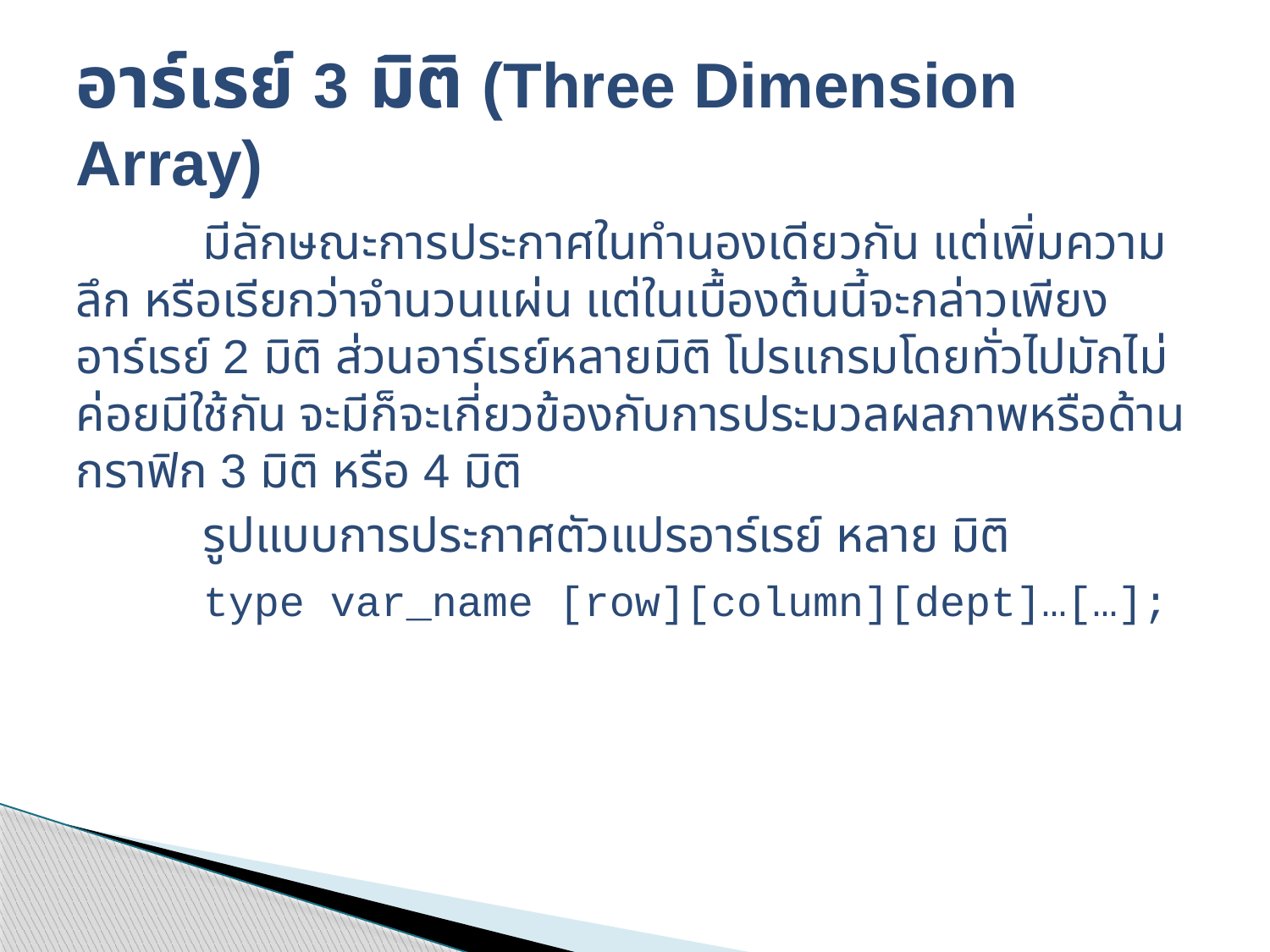

# อาร์เรย์ 3 มิติ (Three Dimension Array)
	มีลักษณะการประกาศในทำนองเดียวกัน แต่เพิ่มความลึก หรือเรียกว่าจำนวนแผ่น แต่ในเบื้องต้นนี้จะกล่าวเพียงอาร์เรย์ 2 มิติ ส่วนอาร์เรย์หลายมิติ โปรแกรมโดยทั่วไปมักไม่ค่อยมีใช้กัน จะมีก็จะเกี่ยวข้องกับการประมวลผลภาพหรือด้านกราฟิก 3 มิติ หรือ 4 มิติ
	รูปแบบการประกาศตัวแปรอาร์เรย์ หลาย มิติ
	type var_name [row][column][dept]…[…];